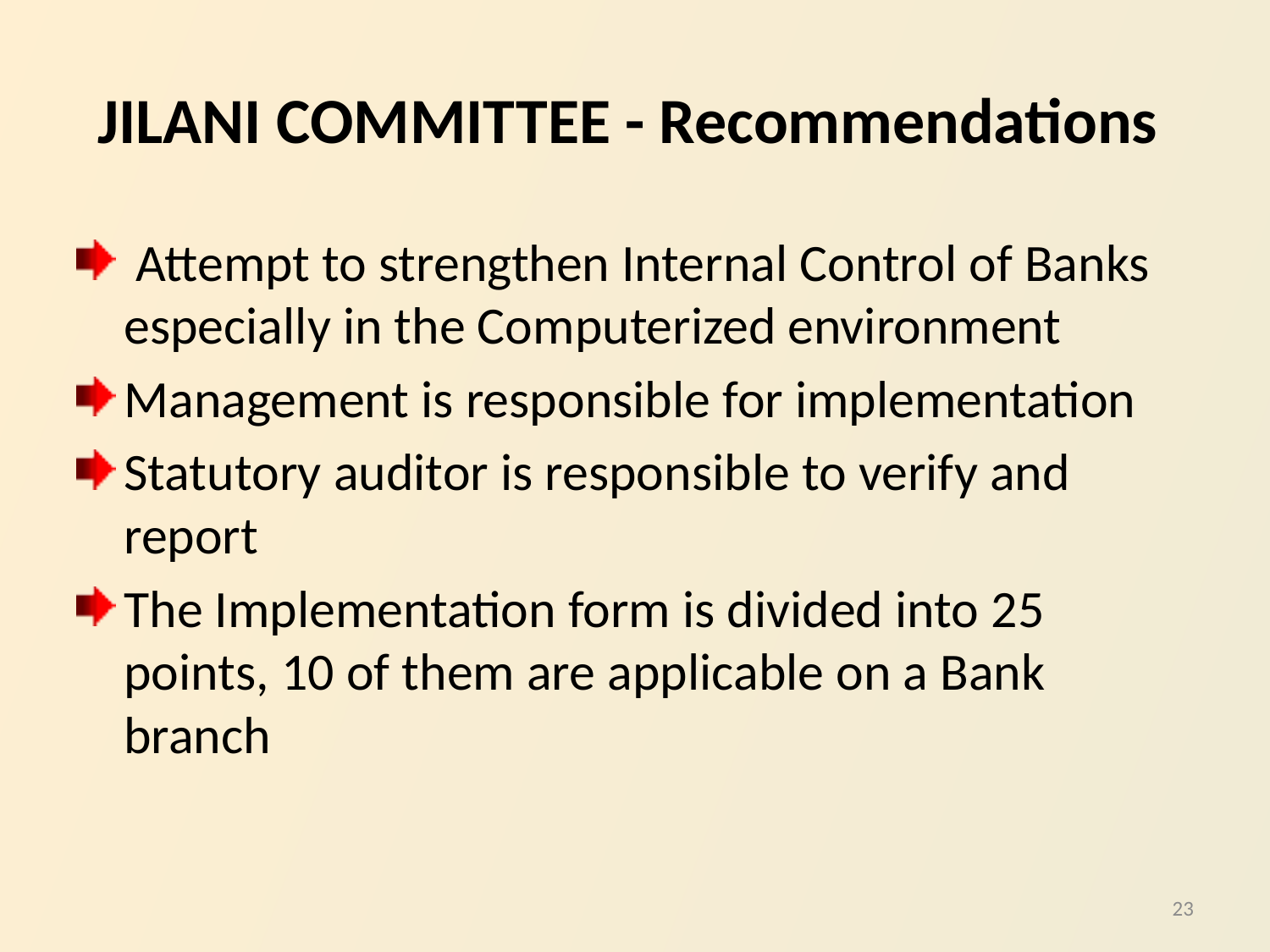

# JILANI COMMITTEE - Recommendations
 Attempt to strengthen Internal Control of Banks especially in the Computerized environment
Management is responsible for implementation
Statutory auditor is responsible to verify and report
The Implementation form is divided into 25 points, 10 of them are applicable on a Bank branch

23